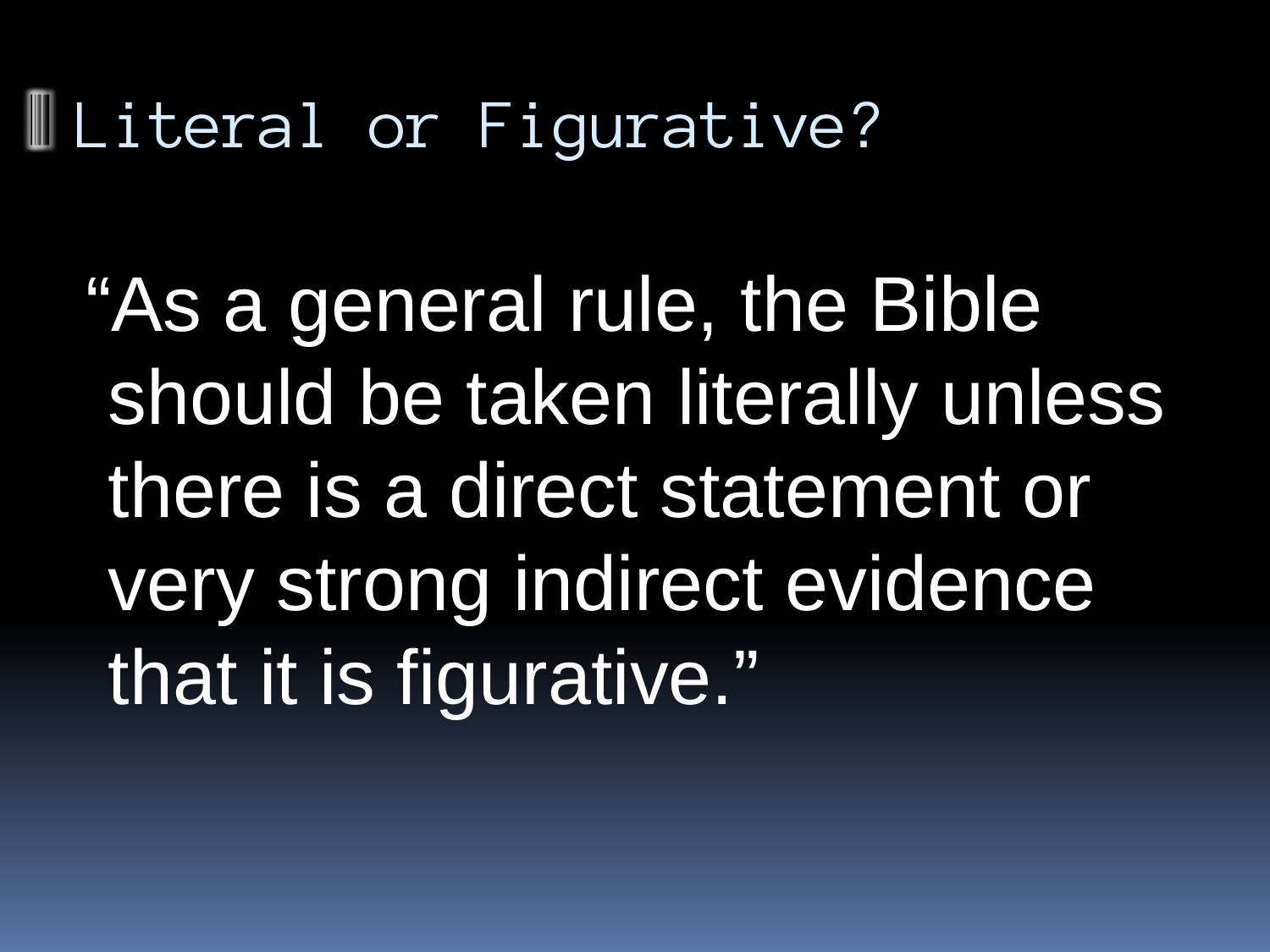

# Literal or Figurative?
“As a general rule, the Bible should be taken literally unless there is a direct statement or very strong indirect evidence that it is figurative.”